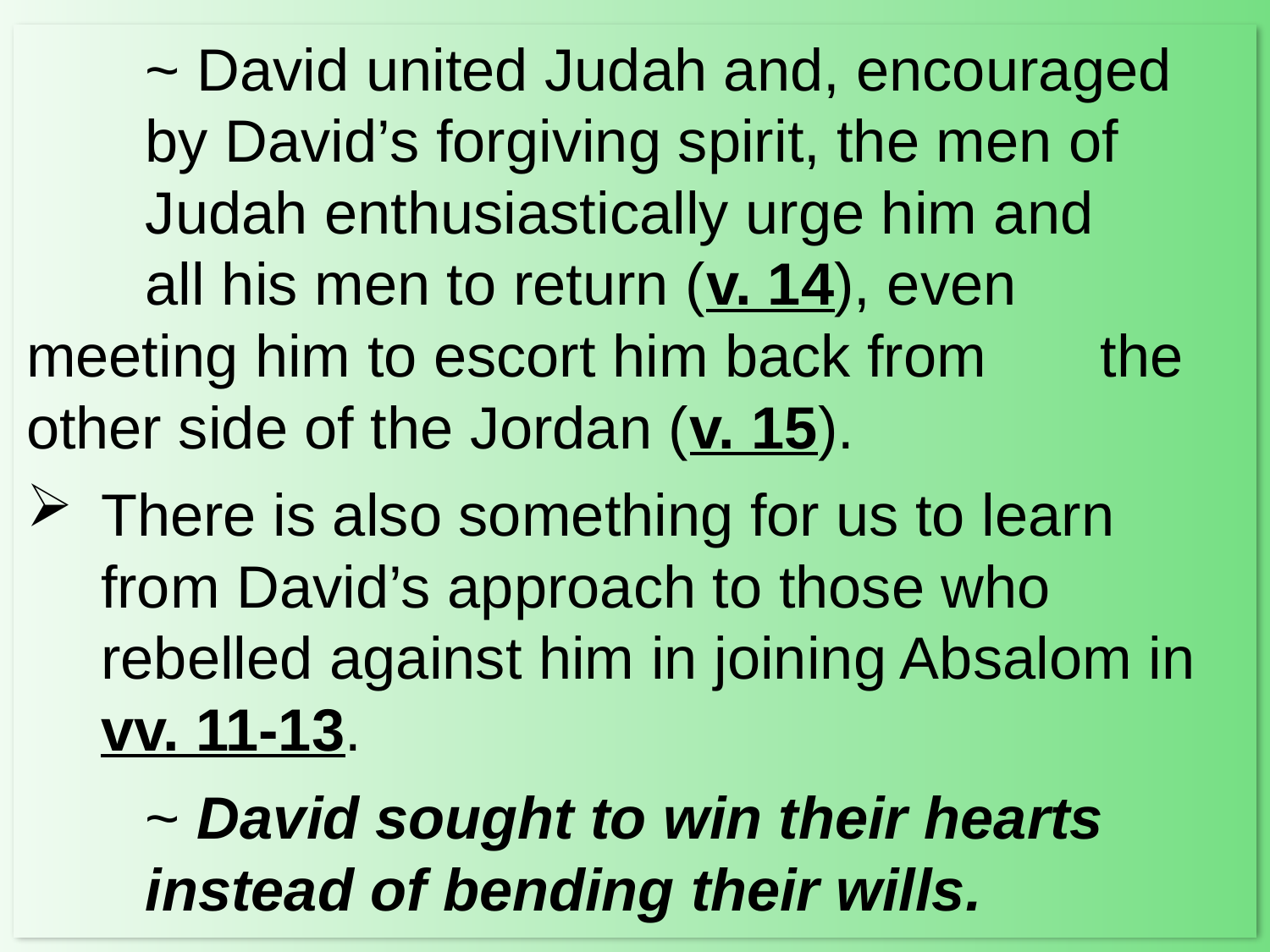

~ David united Judah and, encouraged 					by David’s forgiving spirit, the men of 					Judah enthusiastically urge him and 					all his men to return (v. 14), even 						meeting him to escort him back from 					the other side of the Jordan (v. 15).
There is also something for us to learn from David’s approach to those who rebelled against him in joining Absalom in vv. 11-13.
		~ David sought to win their hearts 						instead of bending their wills.